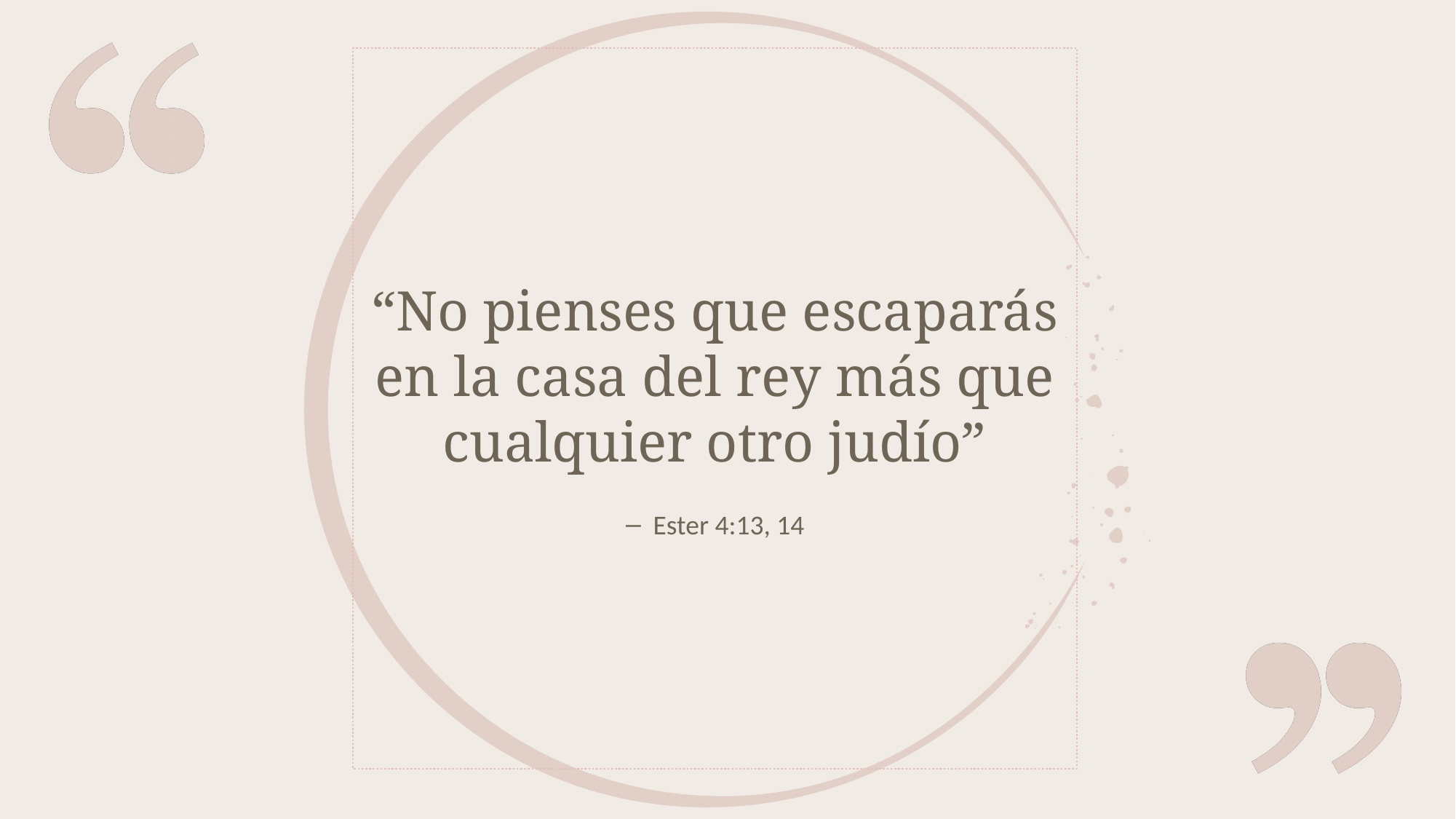

“No pienses que escaparás en la casa del rey más que cualquier otro judío”
Ester 4:13, 14